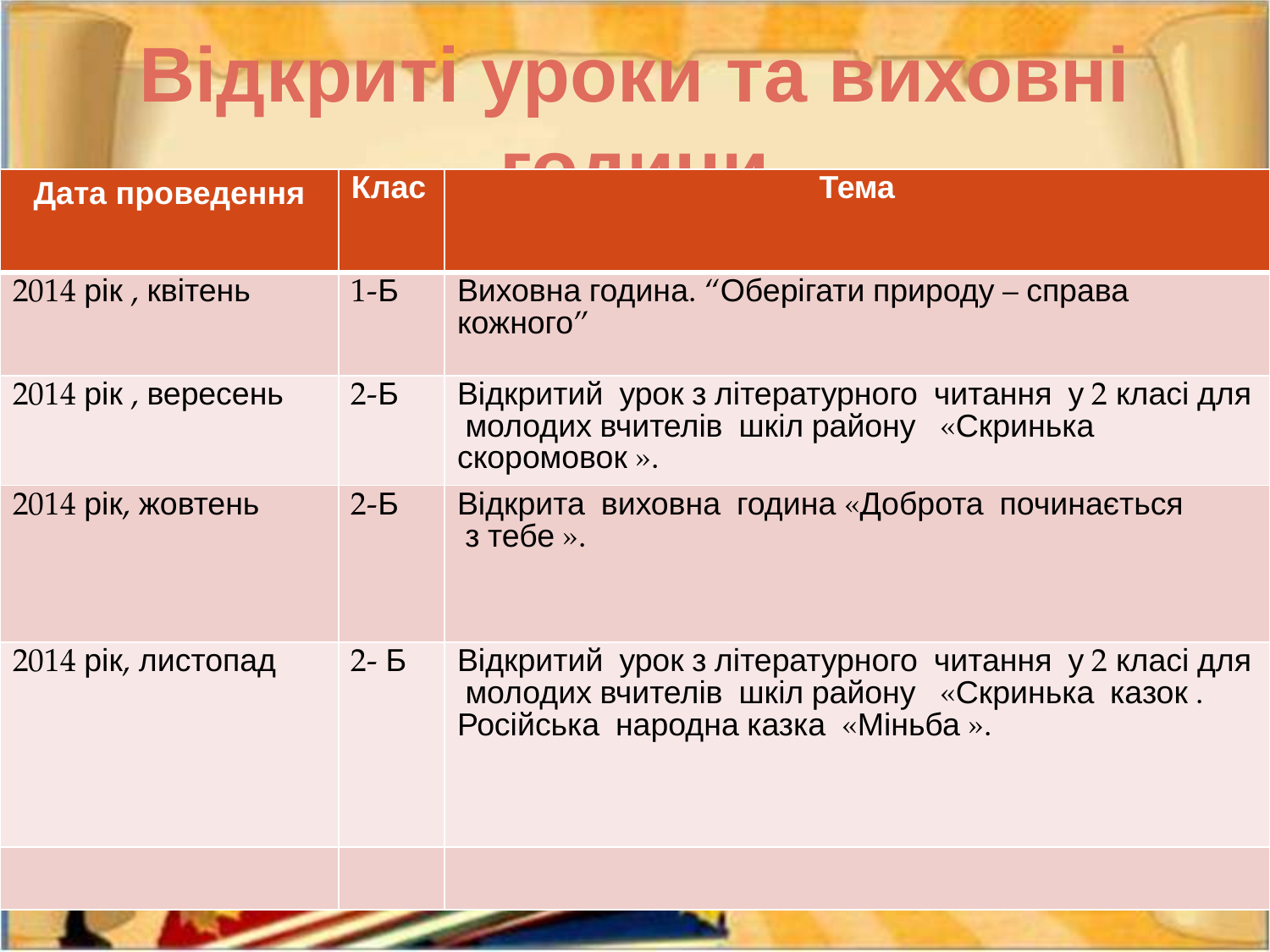

# Відкриті уроки та виховні години
| Дата проведення | Клас | Тема |
| --- | --- | --- |
| 2014 рік , квітень | 1-Б | Виховна година. “Оберігати природу – справа кожного” |
| 2014 рік , вересень | 2-Б | Відкритий урок з літературного читання у 2 класі для молодих вчителів шкіл району «Скринька скоромовок ». |
| 2014 рік, жовтень | 2-Б | Відкрита виховна година «Доброта починається з тебе ». |
| 2014 рік, листопад | 2- Б | Відкритий урок з літературного читання у 2 класі для молодих вчителів шкіл району «Скринька казок . Російська народна казка «Міньба ». |
|  |  |  |